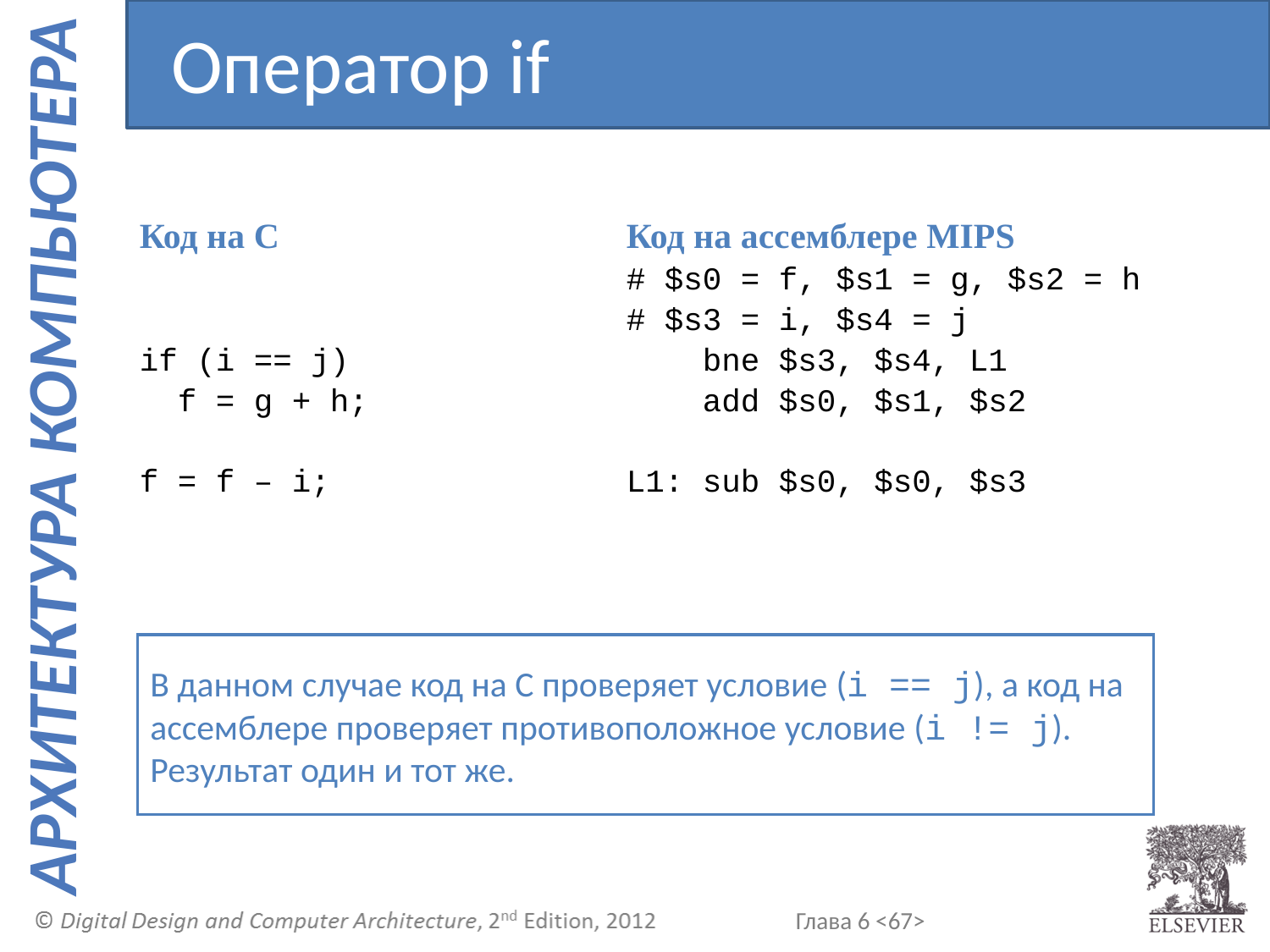

Оператор if

Код на C

if (i == j)
  f = g + h;

f = f – i;
Код на ассемблере MIPS
# $s0 = f, $s1 = g, $s2 = h
# $s3 = i, $s4 = j
    bne $s3, $s4, L1
    add $s0, $s1, $s2

L1: sub $s0, $s0, $s3

В данном случае код на С проверяет условие (i == j), а код на ассемблере проверяет противоположное условие (i != j). Результат один и тот же.